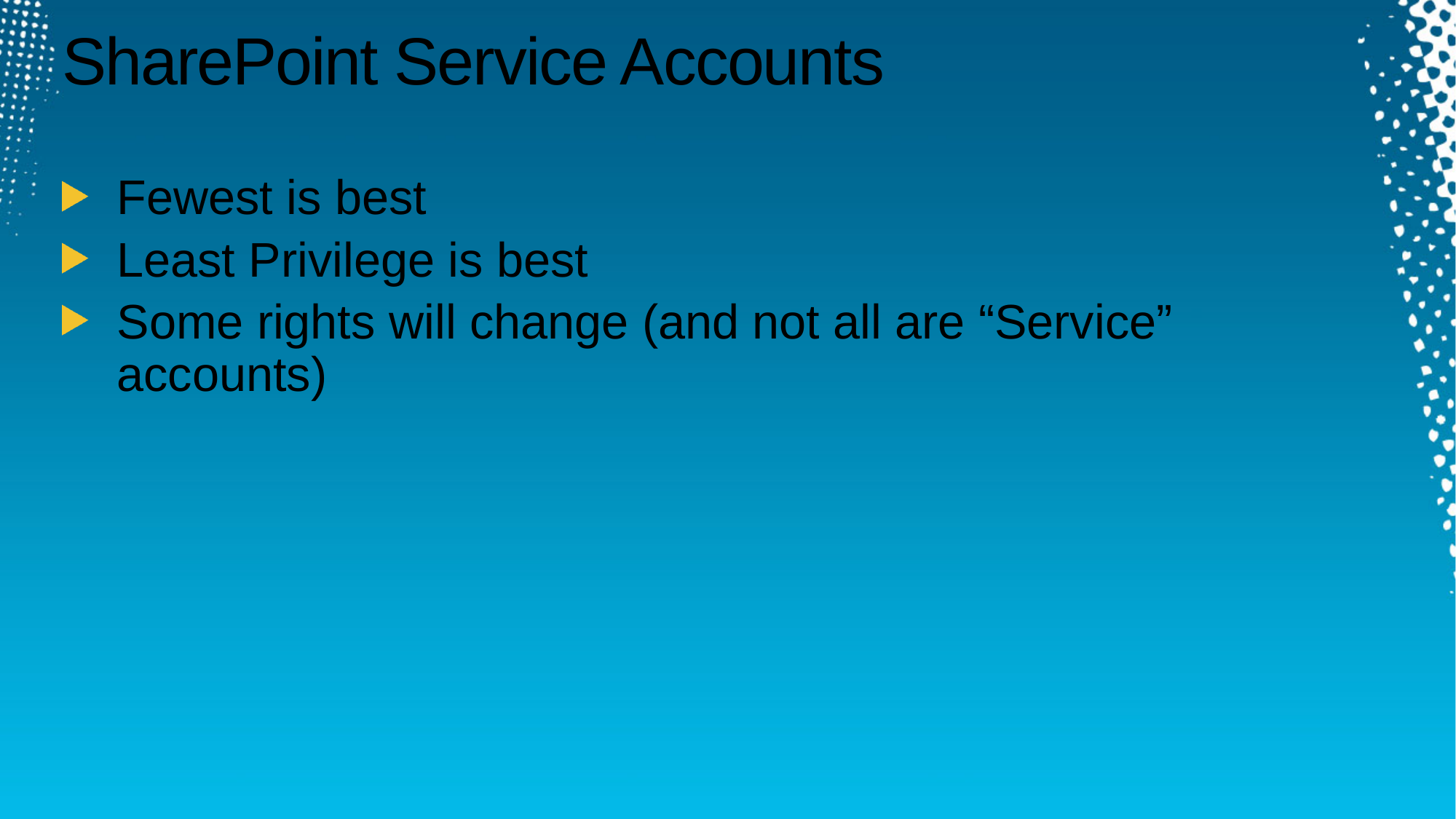

# SharePoint Service Accounts
Fewest is best
Least Privilege is best
Some rights will change (and not all are “Service” accounts)